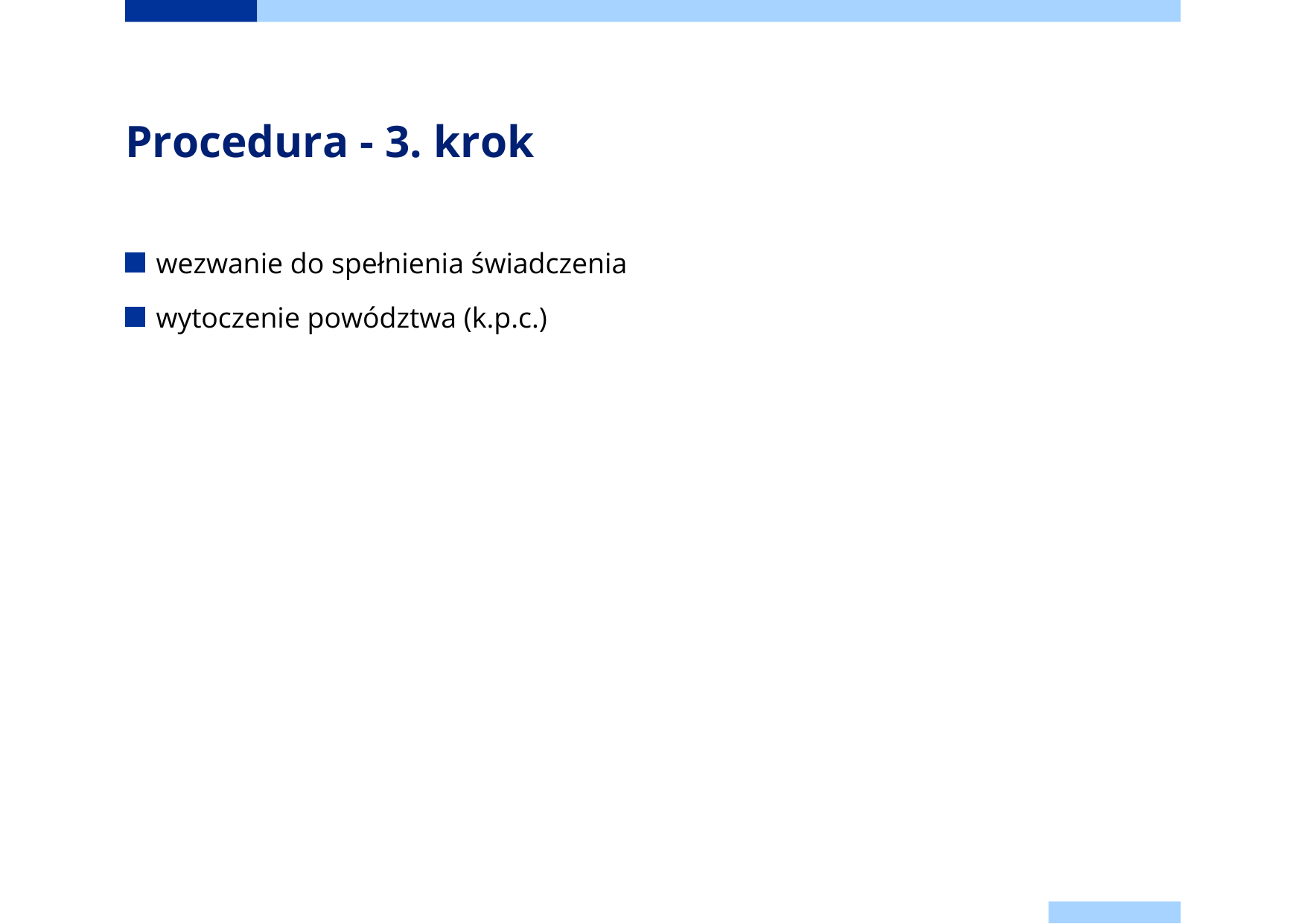

# Procedura - 3. krok
wezwanie do spełnienia świadczenia
wytoczenie powództwa (k.p.c.)